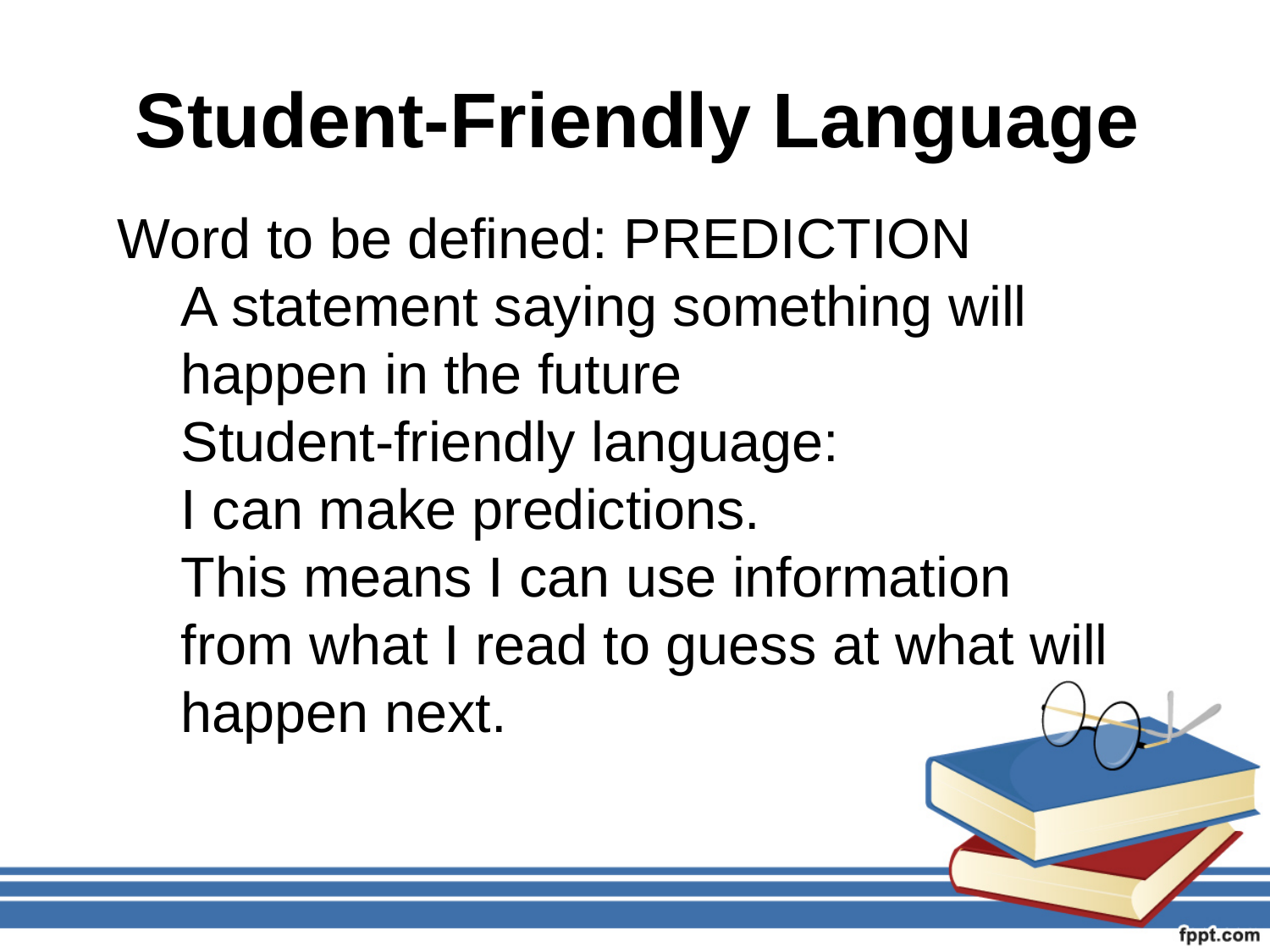

# Student-Friendly Language
Word to be defined: PREDICTION
A statement saying something will happen in the future
Student-friendly language:
I can make predictions.
This means I can use information from what I read to guess at what will happen next.